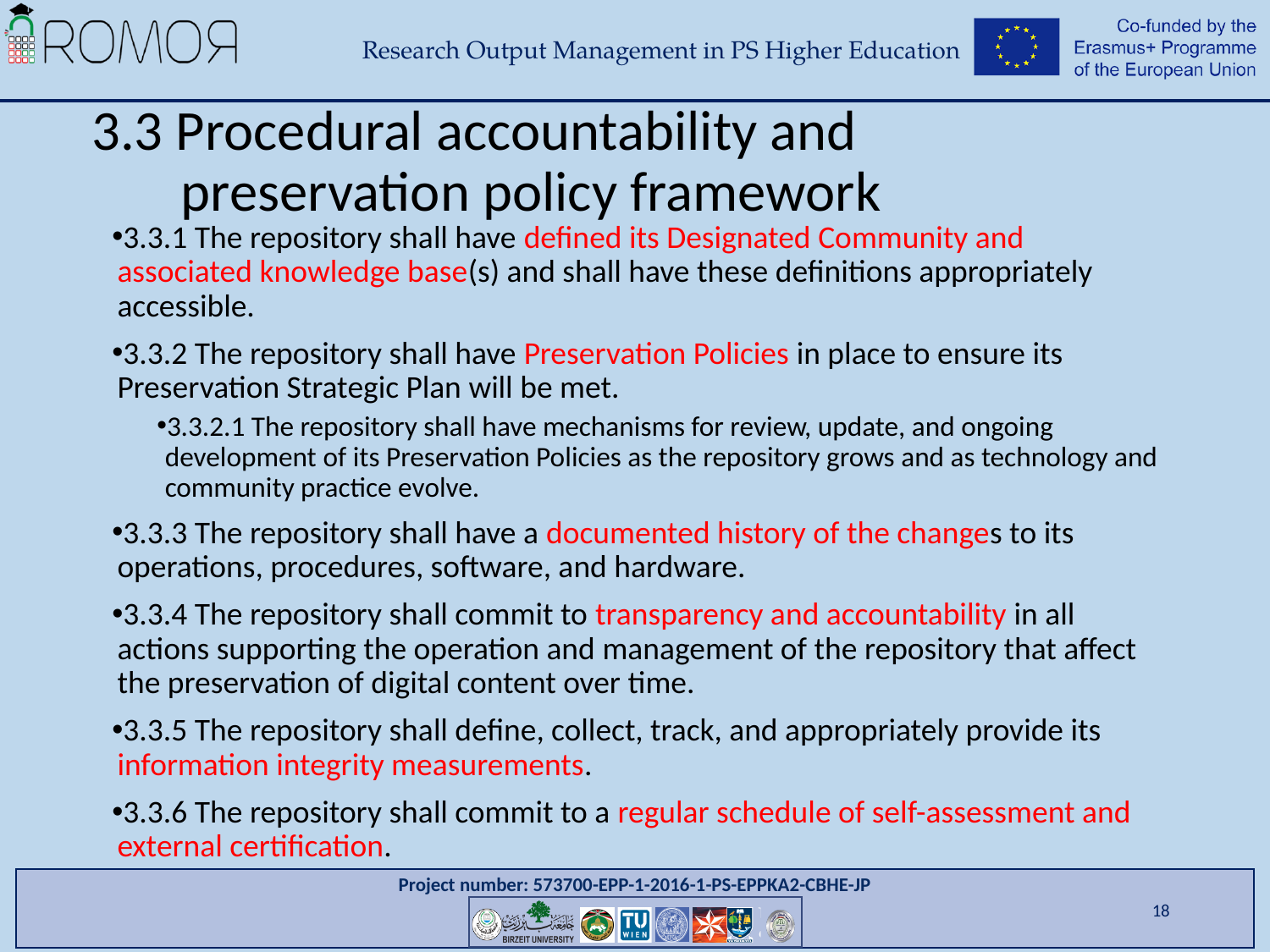

# 3.3 Procedural accountability and preservation policy framework
3.3.1 The repository shall have defined its Designated Community and associated knowledge base(s) and shall have these definitions appropriately accessible.
3.3.2 The repository shall have Preservation Policies in place to ensure its Preservation Strategic Plan will be met.
3.3.2.1 The repository shall have mechanisms for review, update, and ongoing development of its Preservation Policies as the repository grows and as technology and community practice evolve.
3.3.3 The repository shall have a documented history of the changes to its operations, procedures, software, and hardware.
3.3.4 The repository shall commit to transparency and accountability in all actions supporting the operation and management of the repository that affect the preservation of digital content over time.
3.3.5 The repository shall define, collect, track, and appropriately provide its information integrity measurements.
3.3.6 The repository shall commit to a regular schedule of self-assessment and external certification.

18